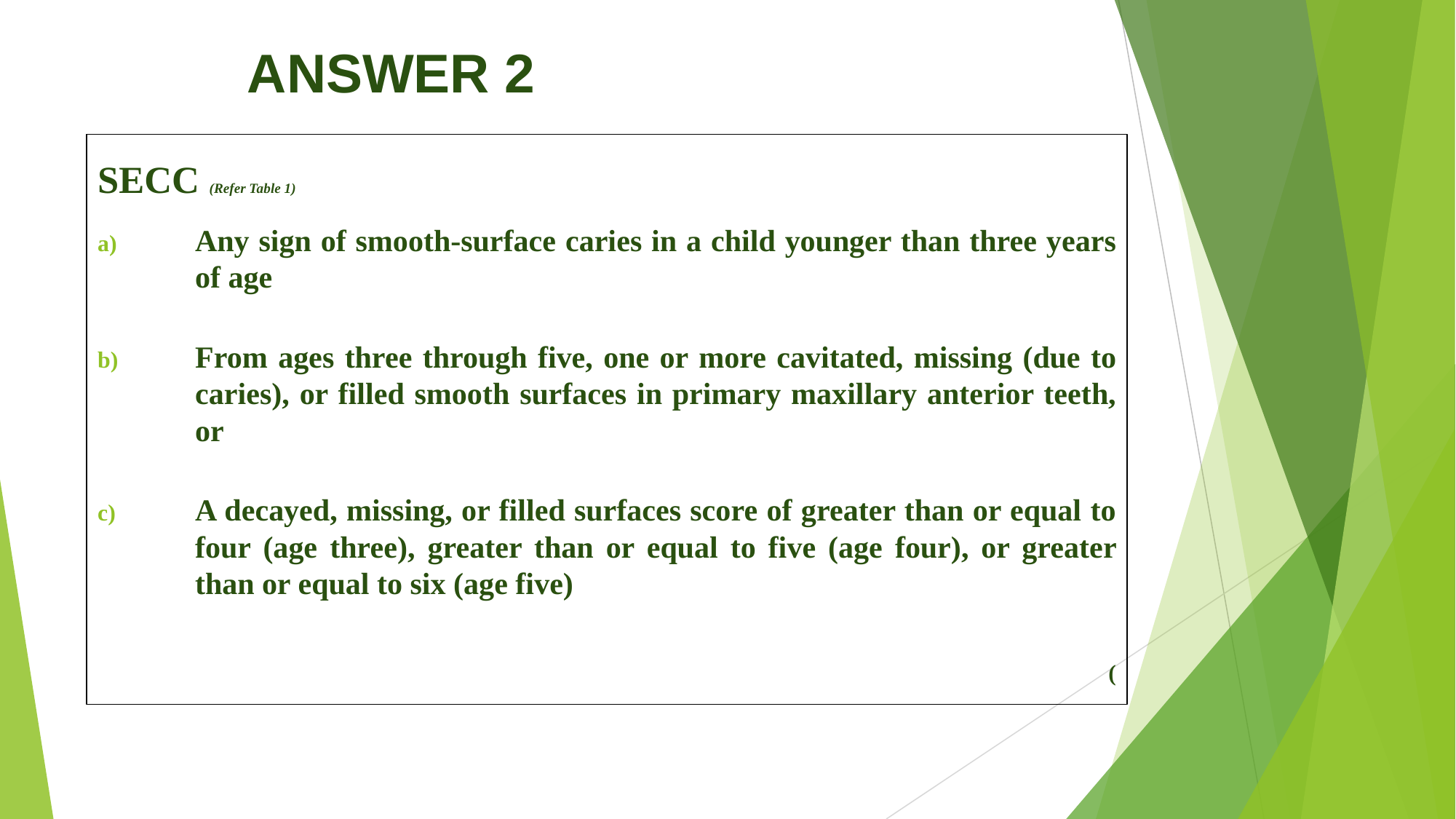

# ANSWER 2

SECC (Refer Table 1)

Any sign of smooth-surface caries in a child younger than three years of age

From ages three through five, one or more cavitated, missing (due to caries), or filled smooth surfaces in primary maxillary anterior teeth, or

A decayed, missing, or filled surfaces score of greater than or equal to four (age three), greater than or equal to five (age four), or greater than or equal to six (age five)

                                                                                                                                                                                                                                                                                     (